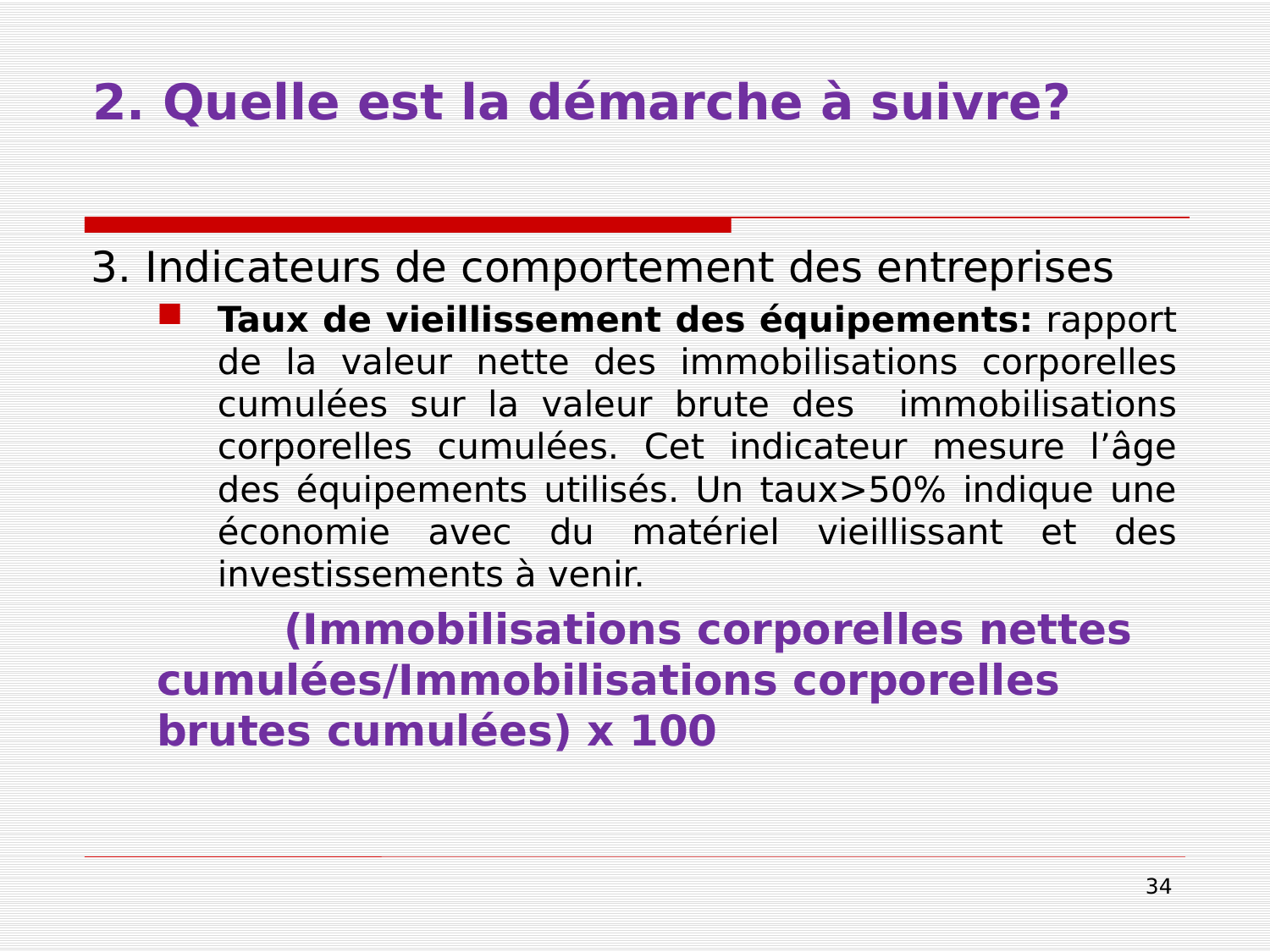

# 2. Quelle est la démarche à suivre?
3. Indicateurs de comportement des entreprises
Taux de vieillissement des équipements: rapport de la valeur nette des immobilisations corporelles cumulées sur la valeur brute des  immobilisations corporelles cumulées. Cet indicateur mesure l’âge des équipements utilisés. Un taux>50% indique une économie avec du matériel vieillissant et des investissements à venir.
		(Immobilisations corporelles nettes cumulées/Immobilisations corporelles brutes cumulées) x 100

34